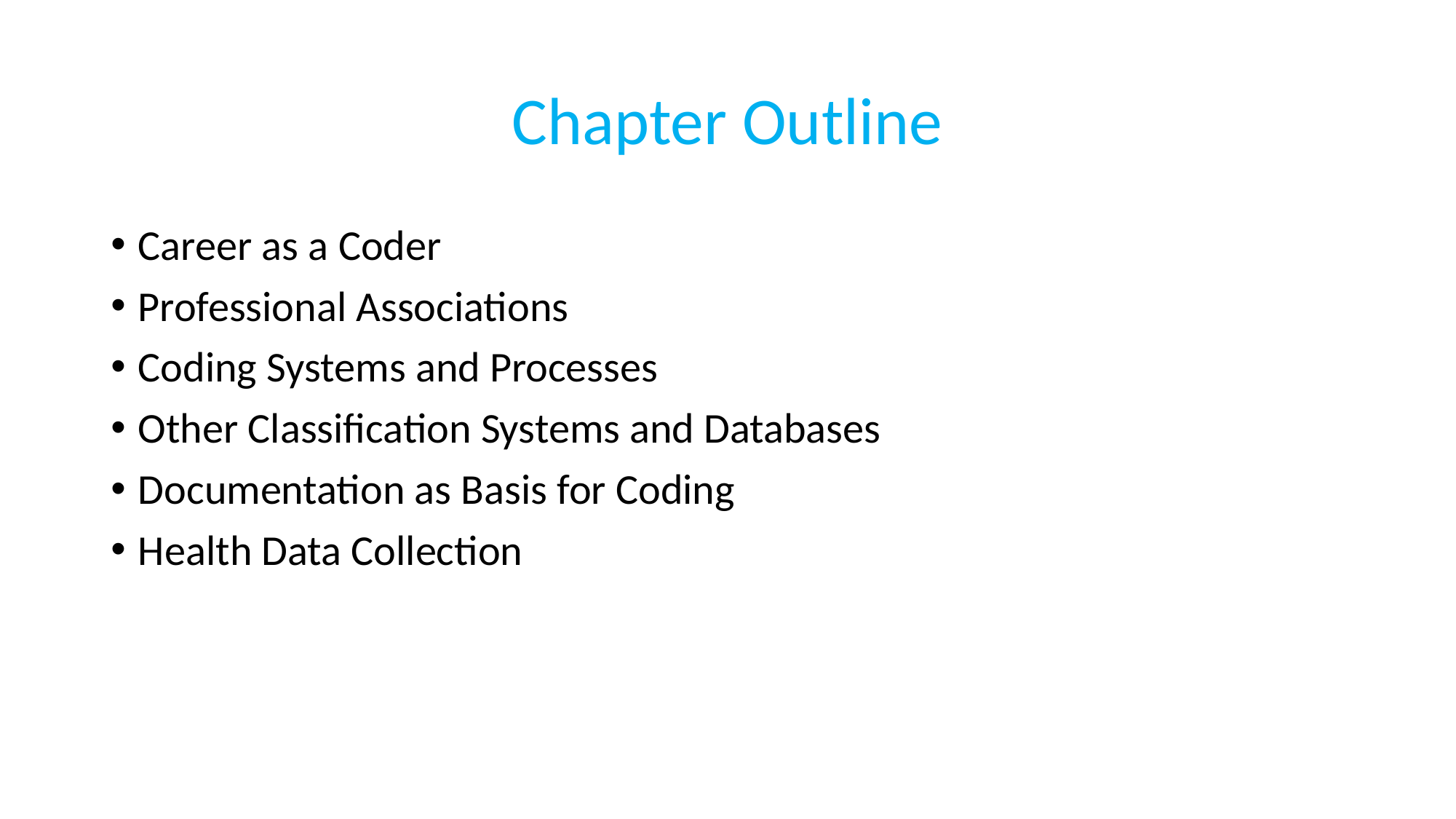

# Chapter Outline
Career as a Coder
Professional Associations
Coding Systems and Processes
Other Classification Systems and Databases
Documentation as Basis for Coding
Health Data Collection